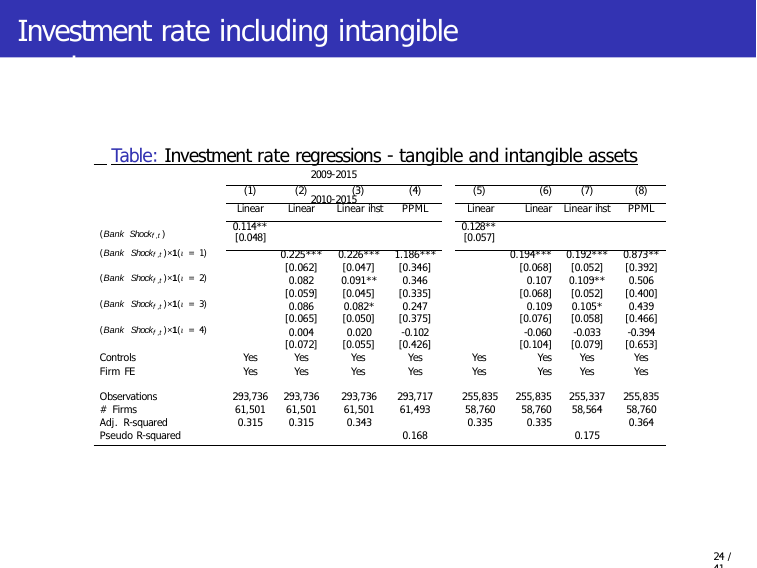

# Investment rate including intangible assets
  Table: Investment rate regressions - tangible and intangible assets
2009-2015	2010-2015
|  | (1) | (2) | (3) | (4) |  | (5) | (6) | (7) | (8) |
| --- | --- | --- | --- | --- | --- | --- | --- | --- | --- |
|  | Linear | Linear | Linear ihst | PPML |  | Linear | Linear | Linear ihst | PPML |
| (Bank Shockf ,t ) | 0.114\*\* [0.048] |  |  |  |  | 0.128\*\* [0.057] |  |  |  |
| (Bank Shockf ,t )×1(ι = 1) |  | 0.225\*\*\* | 0.226\*\*\* | 1.186\*\*\* |  |  | 0.194\*\*\* | 0.192\*\*\* | 0.873\*\* |
|  |  | [0.062] | [0.047] | [0.346] |  |  | [0.068] | [0.052] | [0.392] |
| (Bank Shockf ,t )×1(ι = 2) |  | 0.082 | 0.091\*\* | 0.346 |  |  | 0.107 | 0.109\*\* | 0.506 |
|  |  | [0.059] | [0.045] | [0.335] |  |  | [0.068] | [0.052] | [0.400] |
| (Bank Shockf ,t )×1(ι = 3) |  | 0.086 | 0.082\* | 0.247 |  |  | 0.109 | 0.105\* | 0.439 |
|  |  | [0.065] | [0.050] | [0.375] |  |  | [0.076] | [0.058] | [0.466] |
| (Bank Shockf ,t )×1(ι = 4) |  | 0.004 | 0.020 | -0.102 |  |  | -0.060 | -0.033 | -0.394 |
|  |  | [0.072] | [0.055] | [0.426] |  |  | [0.104] | [0.079] | [0.653] |
| Controls | Yes | Yes | Yes | Yes |  | Yes | Yes | Yes | Yes |
| Firm FE | Yes | Yes | Yes | Yes |  | Yes | Yes | Yes | Yes |
| Observations | 293,736 | 293,736 | 293,736 | 293,717 |  | 255,835 | 255,835 | 255,337 | 255,835 |
| # Firms | 61,501 | 61,501 | 61,501 | 61,493 |  | 58,760 | 58,760 | 58,564 | 58,760 |
| Adj. R-squared | 0.315 | 0.315 | 0.343 |  |  | 0.335 | 0.335 |  | 0.364 |
| Pseudo R-squared |  |  |  | 0.168 |  |  |  | 0.175 |  |
24 / 41